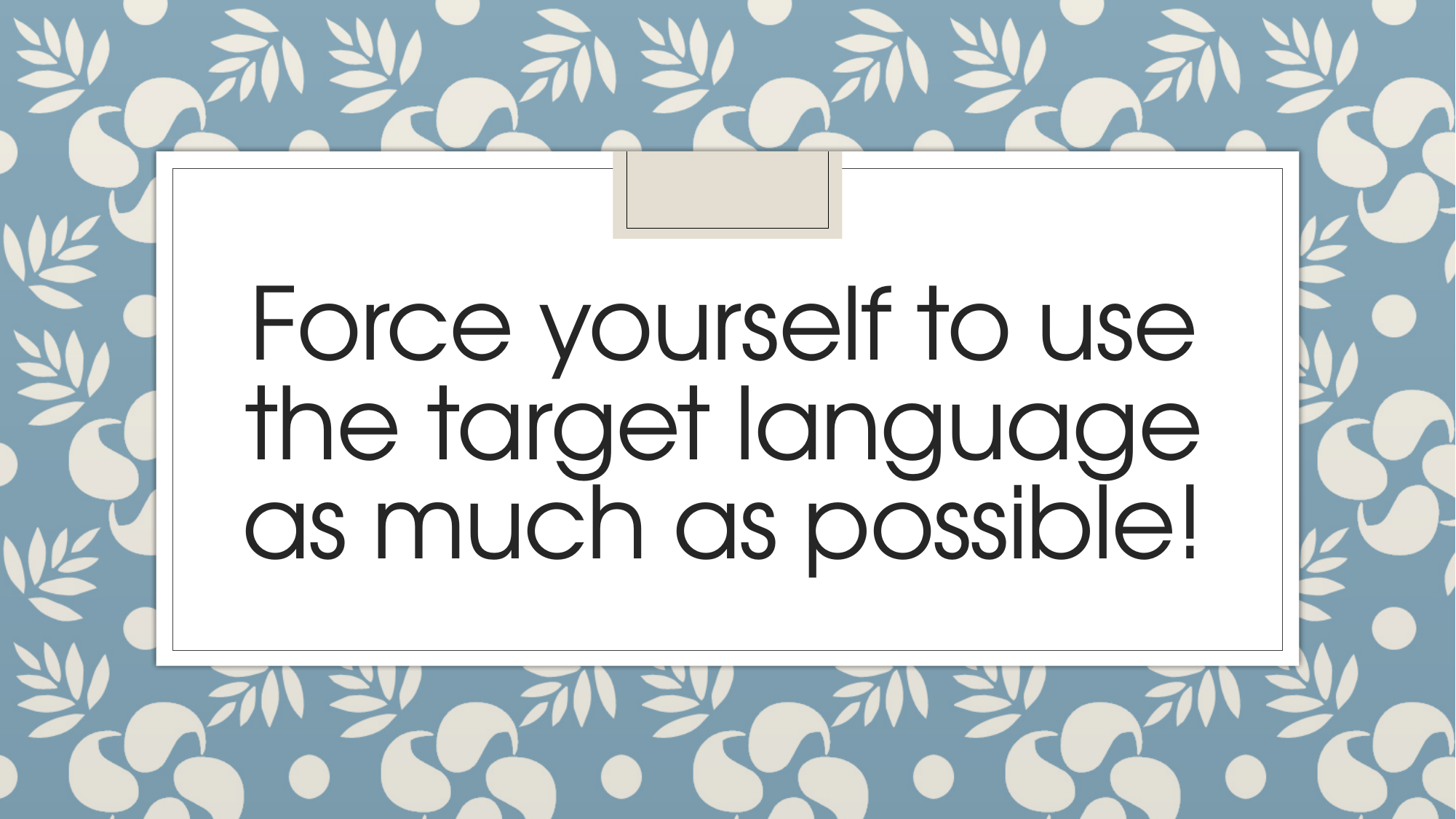

# Force yourself to use the target language as much as possible!